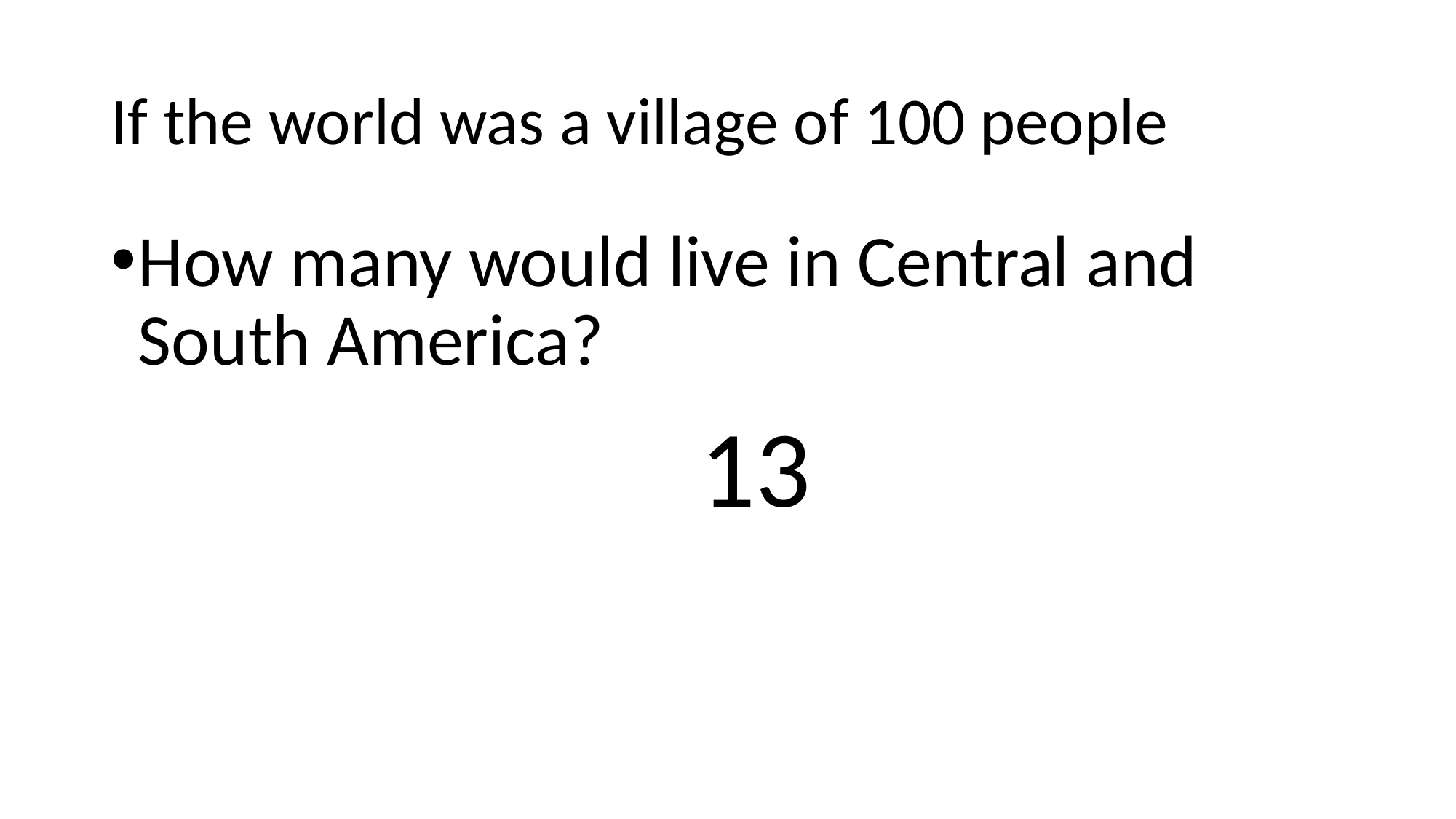

# If the world was a village of 100 people
How many would live in Central and South America?
13